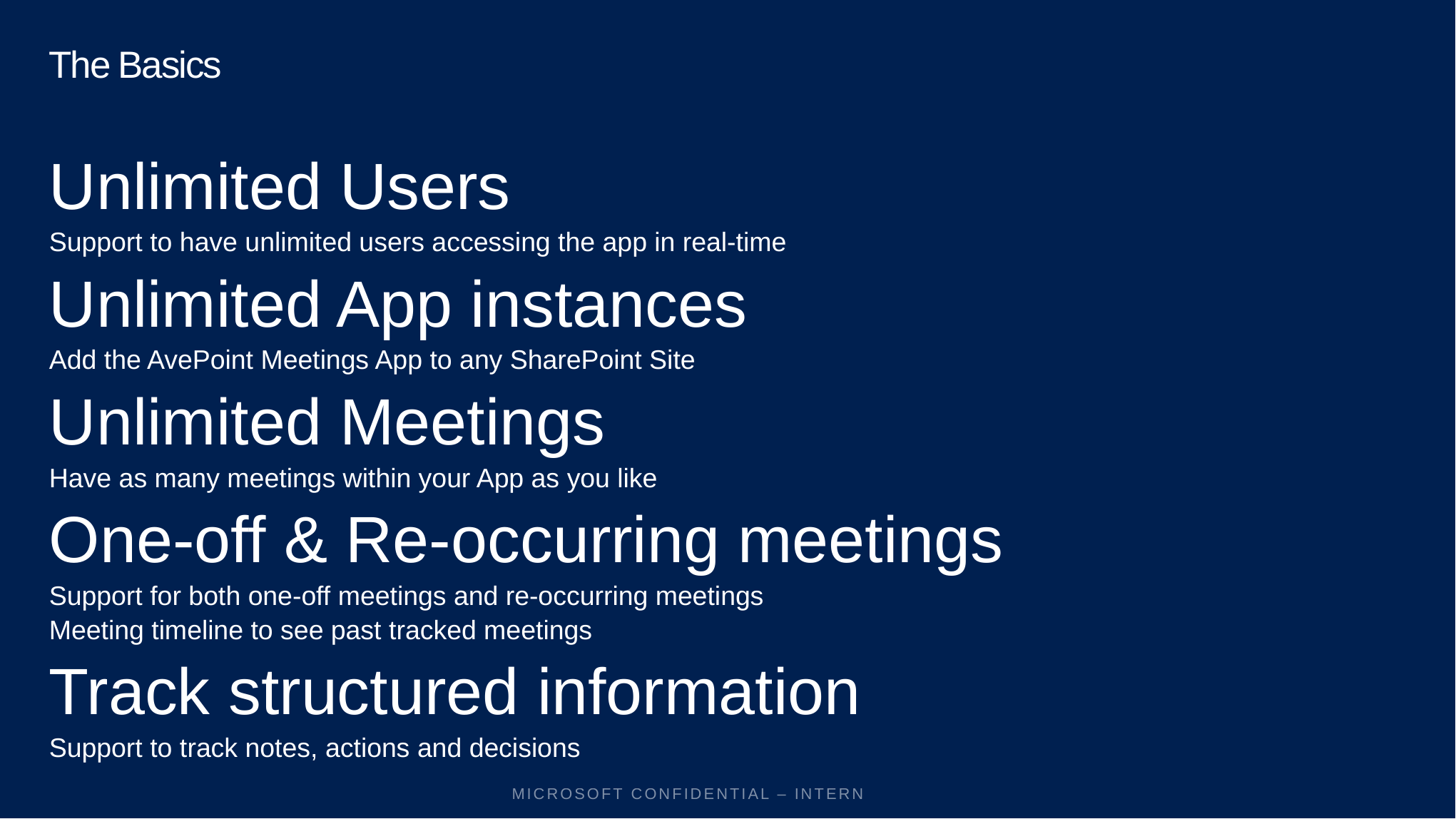

# The Basics
Unlimited Users
Support to have unlimited users accessing the app in real-time
Unlimited App instances
Add the AvePoint Meetings App to any SharePoint Site
Unlimited Meetings
Have as many meetings within your App as you like
One-off & Re-occurring meetings
Support for both one-off meetings and re-occurring meetings
Meeting timeline to see past tracked meetings
Track structured information
Support to track notes, actions and decisions